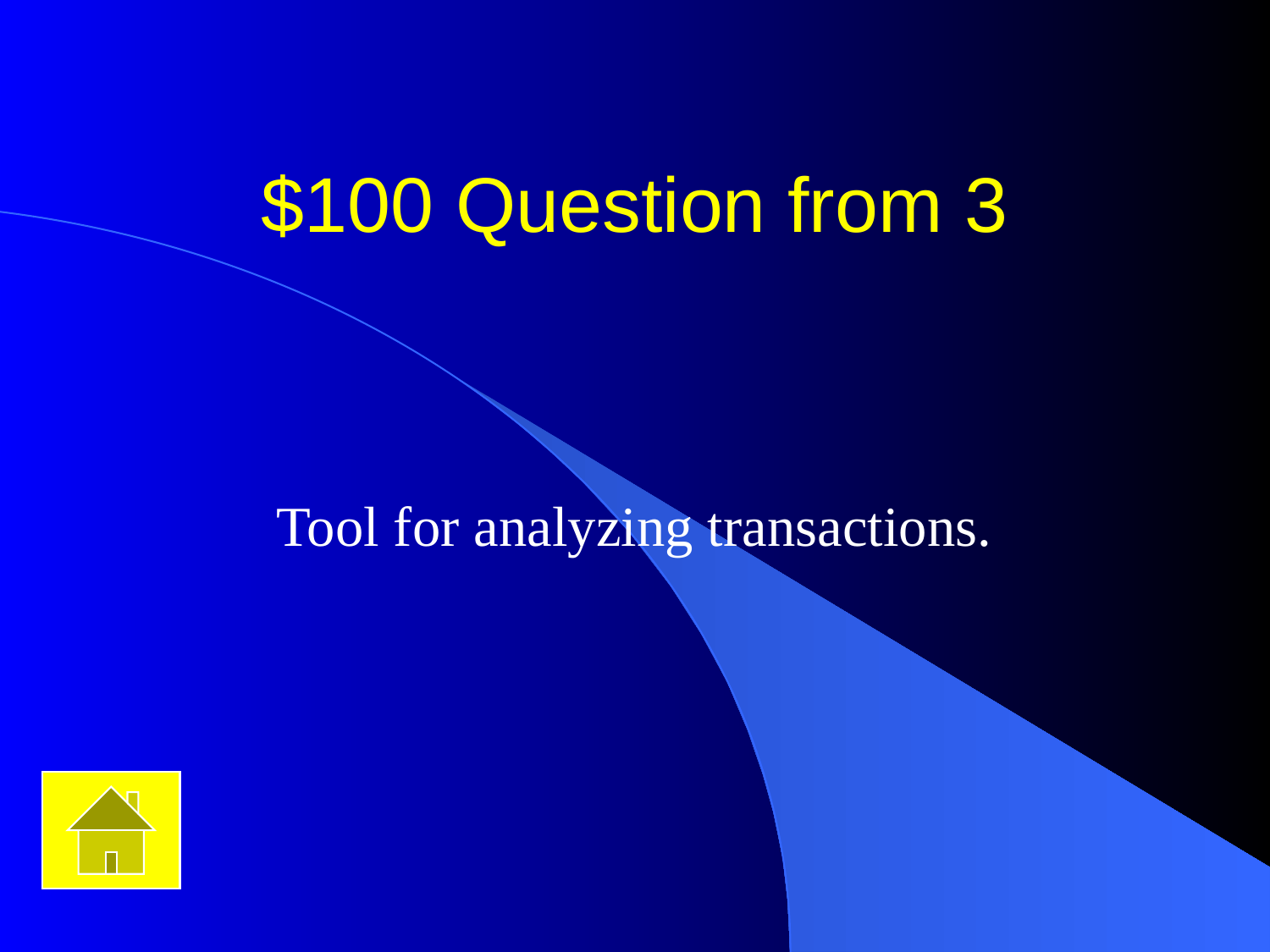

# $100 Question from 3
Tool for analyzing transactions.